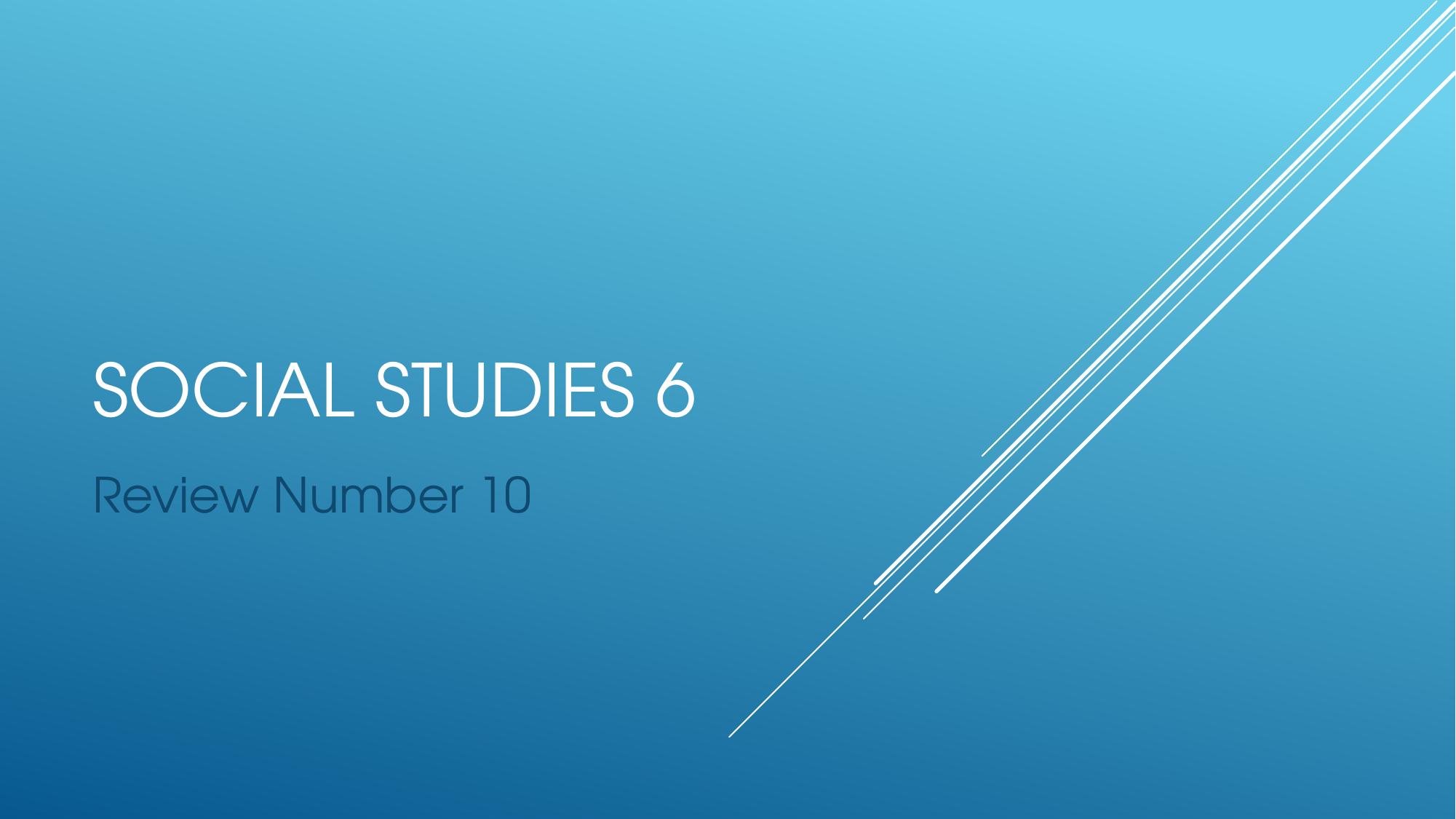

# Social Studies 6
Review Number 10